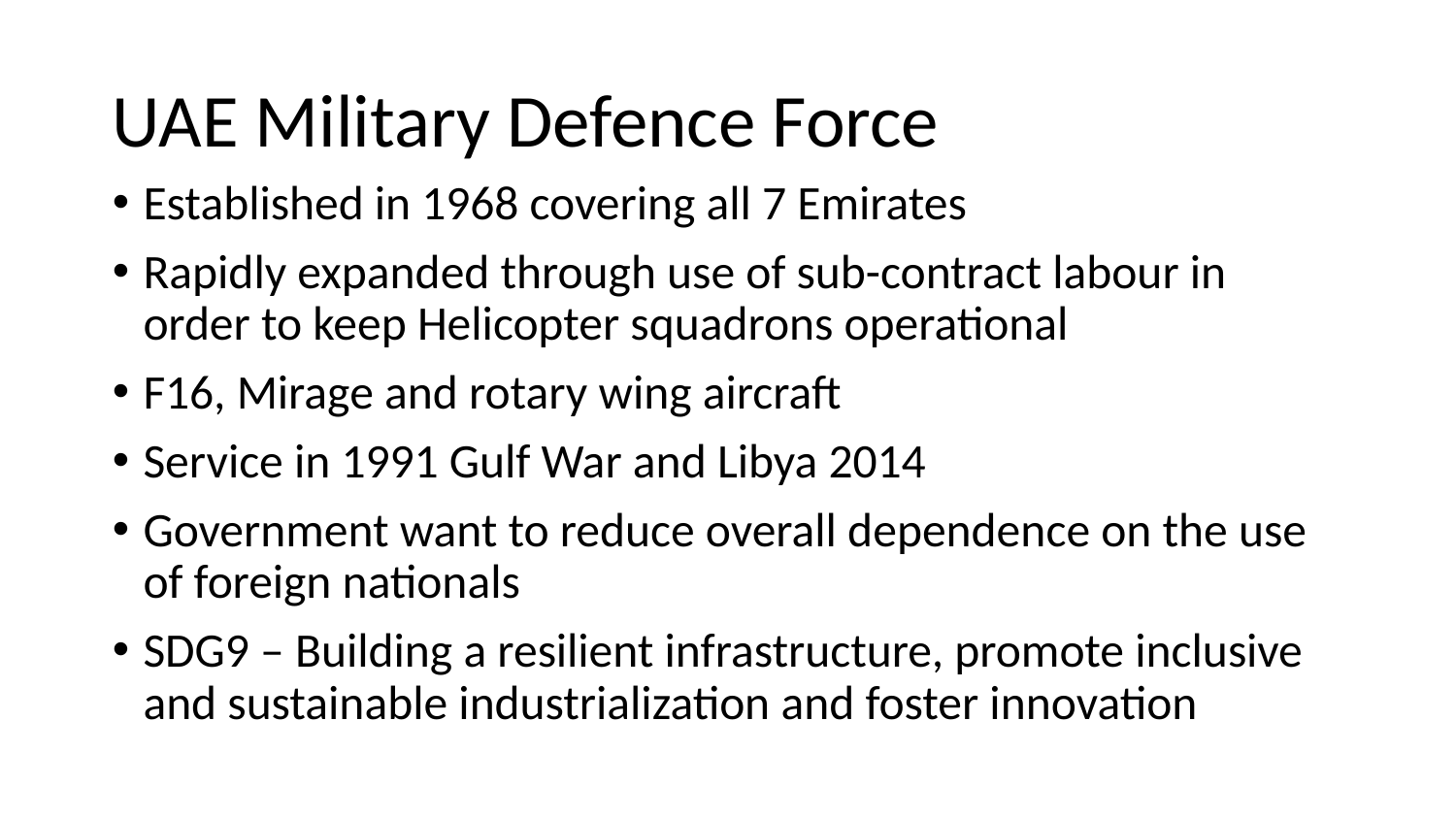

# UAE Military Defence Force
Established in 1968 covering all 7 Emirates
Rapidly expanded through use of sub-contract labour in order to keep Helicopter squadrons operational
F16, Mirage and rotary wing aircraft
Service in 1991 Gulf War and Libya 2014
Government want to reduce overall dependence on the use of foreign nationals
SDG9 – Building a resilient infrastructure, promote inclusive and sustainable industrialization and foster innovation